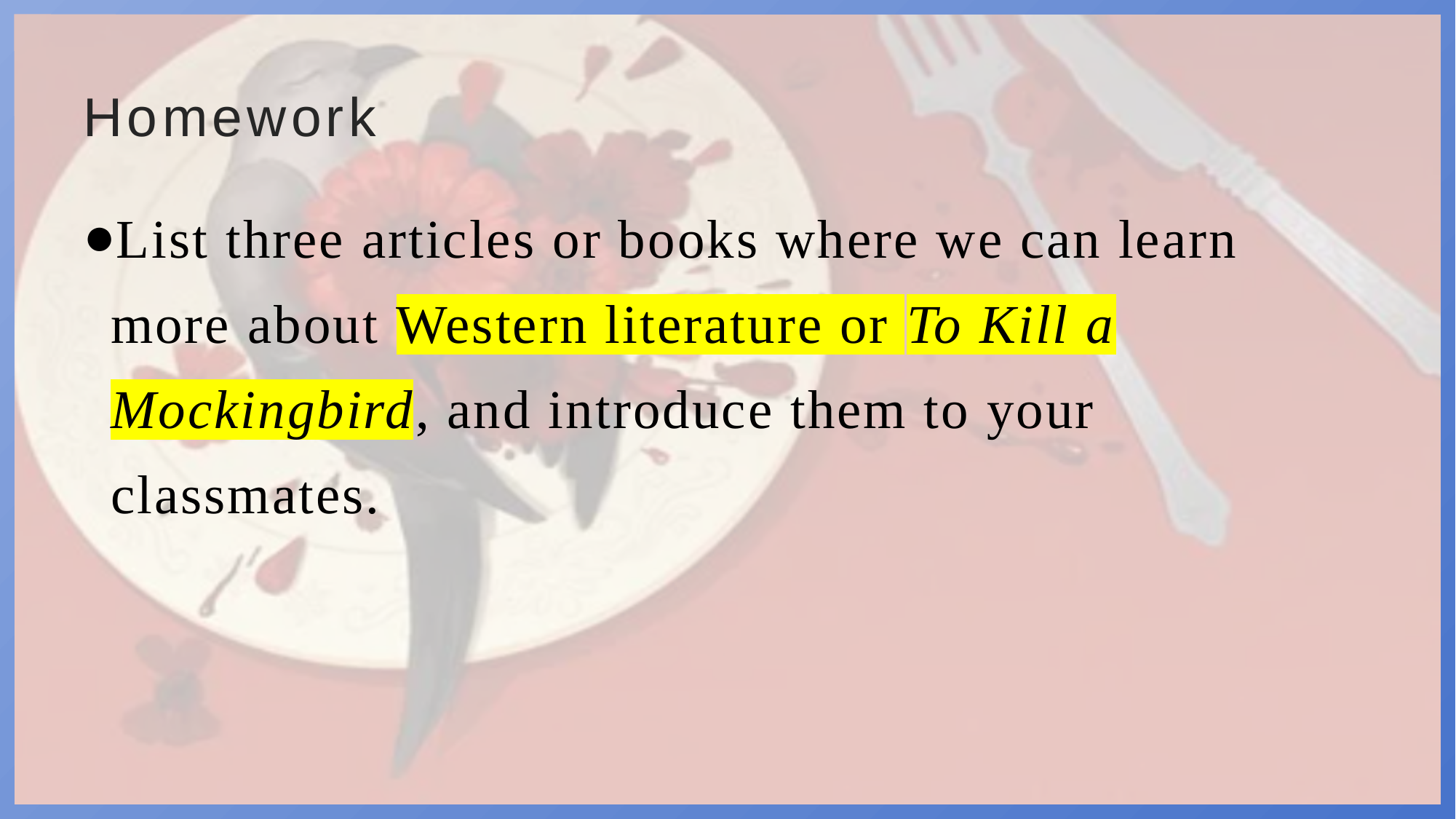

# Homework
List three articles or books where we can learn more about Western literature or To Kill a Mockingbird, and introduce them to your classmates.